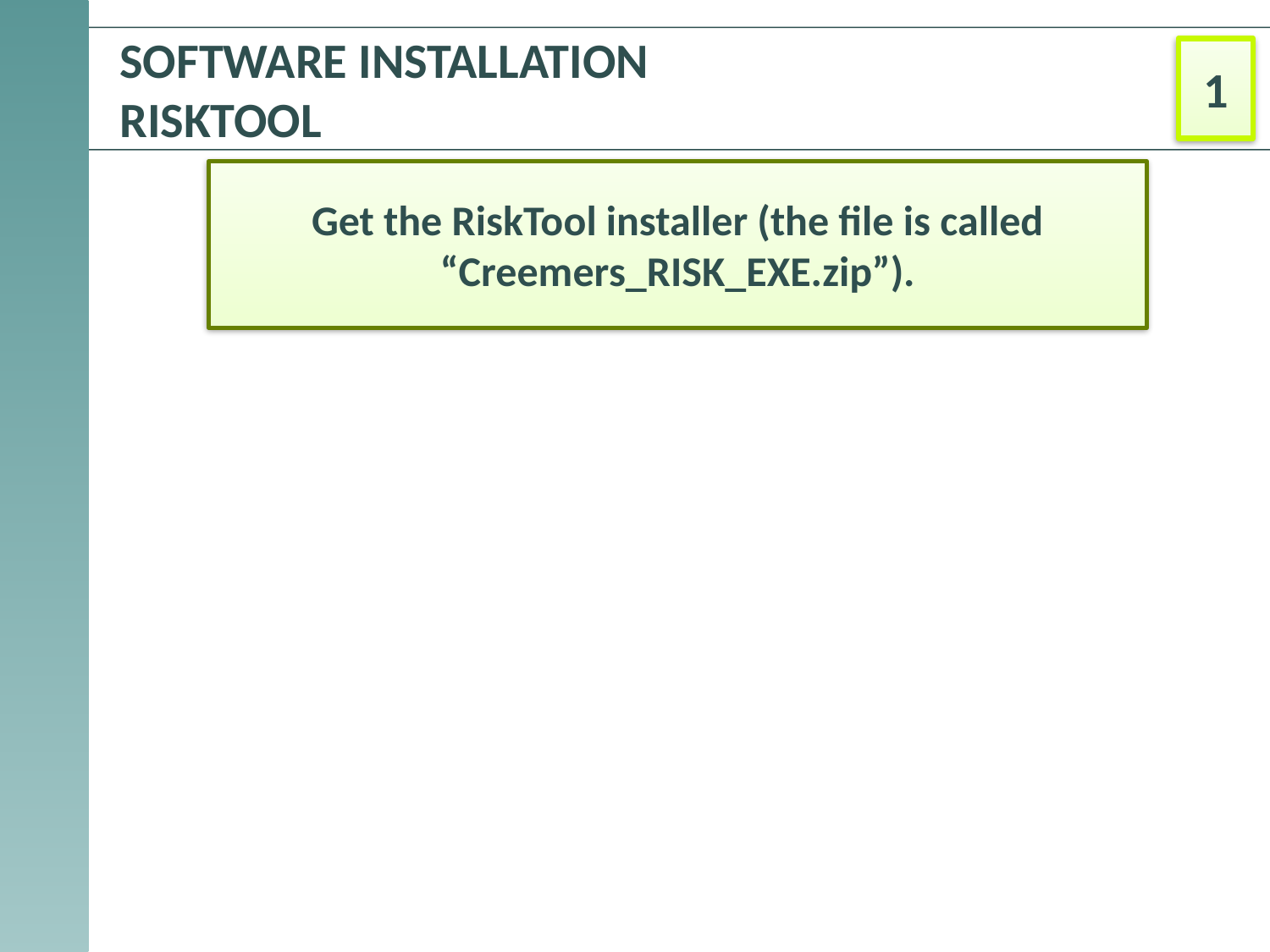

# Software installation RiskTool
1
Get the RiskTool installer (the file is called “Creemers_RISK_EXE.zip”).